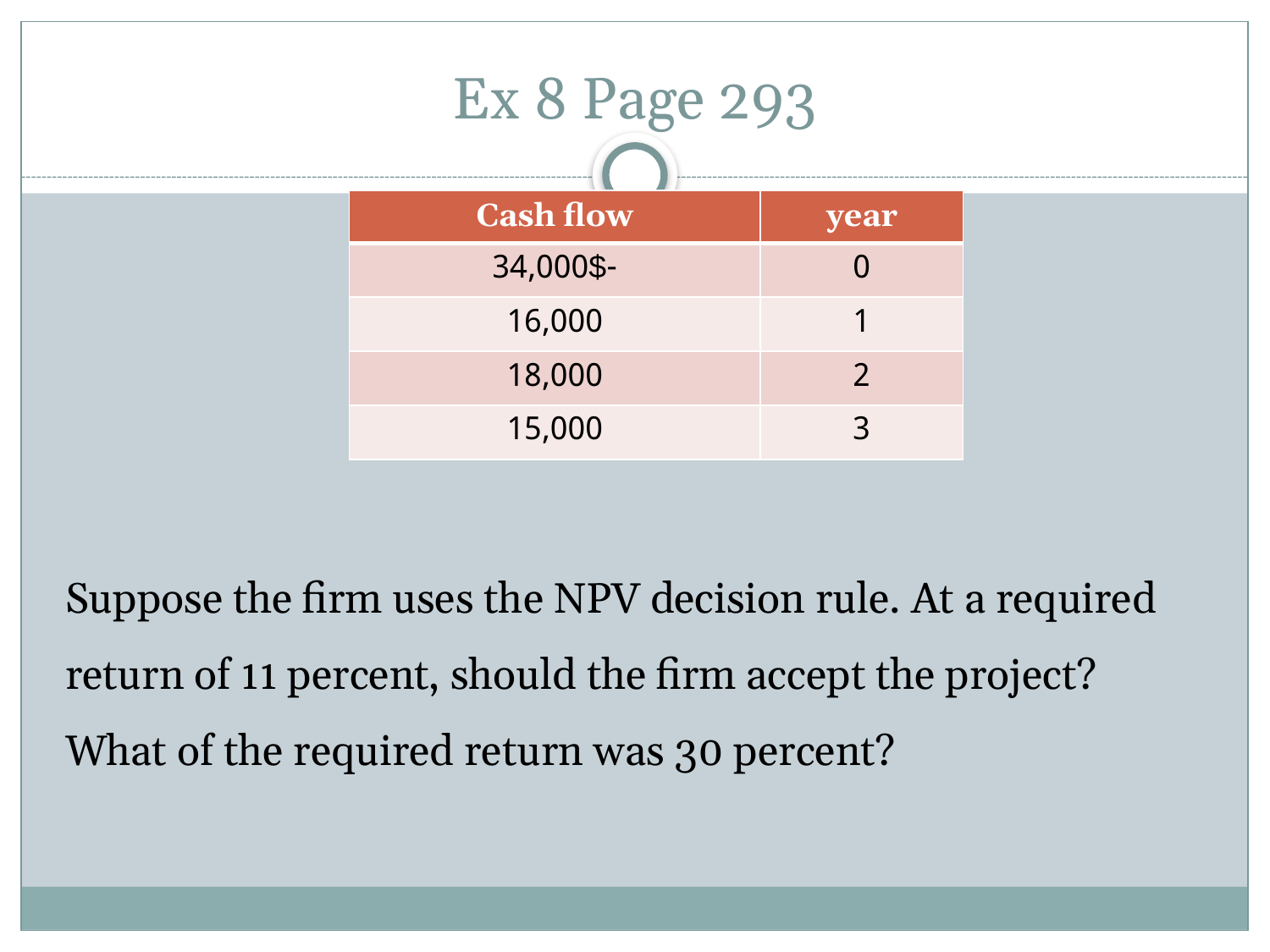

# Ex 8 Page 293
| Cash flow | year |
| --- | --- |
| -34,000$ | 0 |
| 16,000 | 1 |
| 18,000 | 2 |
| 15,000 | 3 |
Suppose the firm uses the NPV decision rule. At a required return of 11 percent, should the firm accept the project? What of the required return was 30 percent?